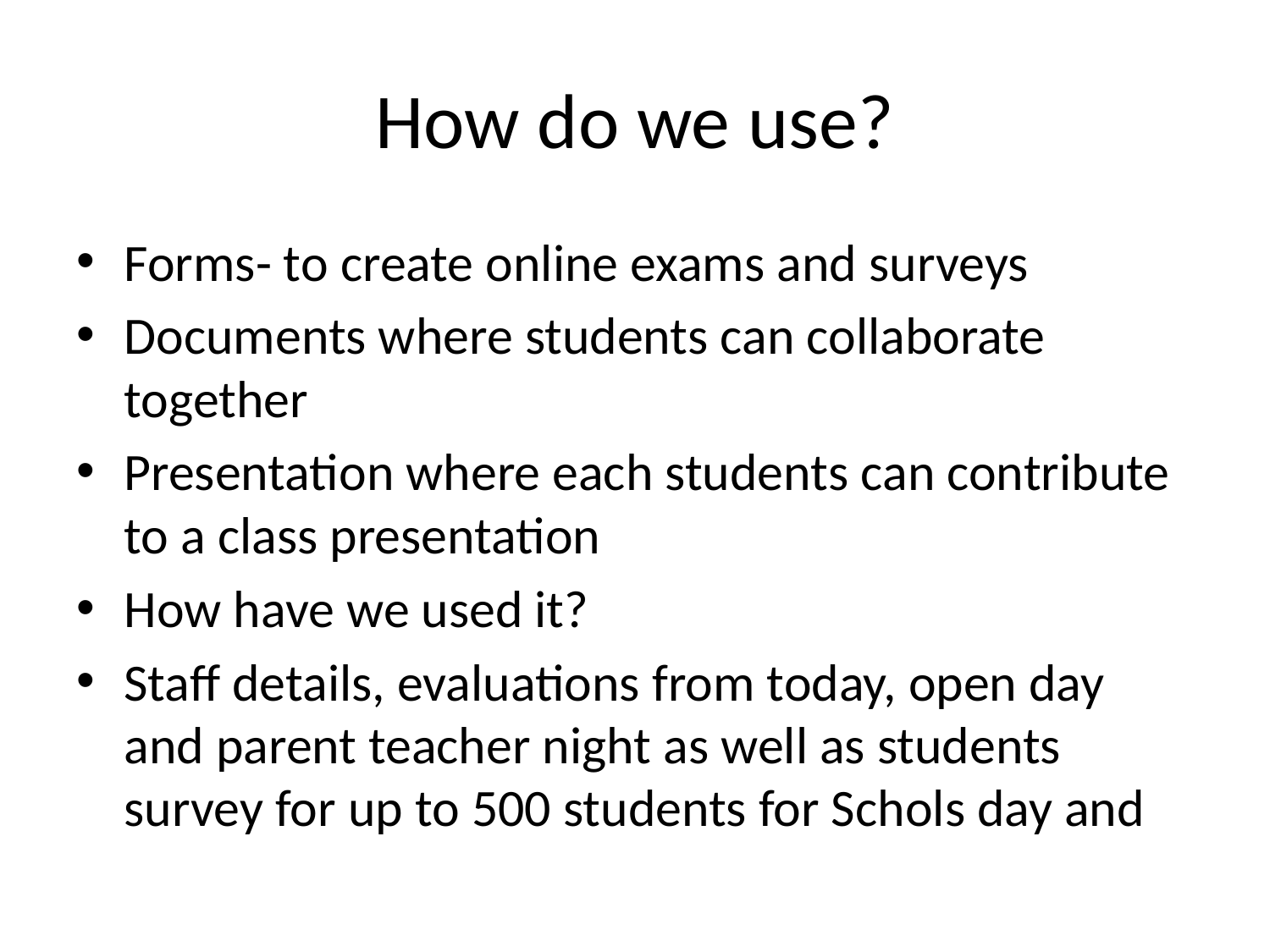

# How do we use?
Forms- to create online exams and surveys
Documents where students can collaborate together
Presentation where each students can contribute to a class presentation
How have we used it?
Staff details, evaluations from today, open day and parent teacher night as well as students survey for up to 500 students for Schols day and